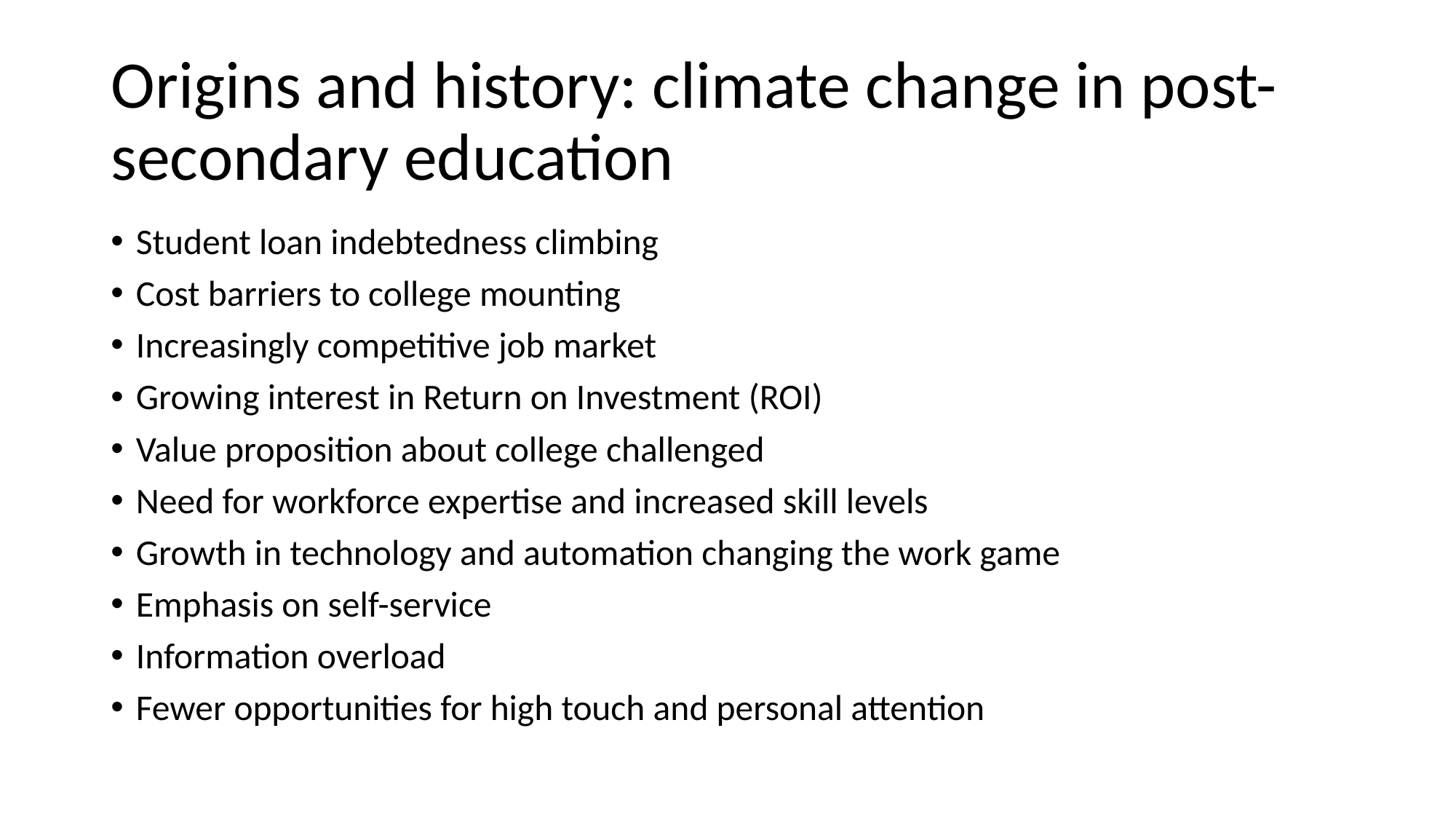

# Origins and history: climate change in post-secondary education
Student loan indebtedness climbing
Cost barriers to college mounting
Increasingly competitive job market
Growing interest in Return on Investment (ROI)
Value proposition about college challenged
Need for workforce expertise and increased skill levels
Growth in technology and automation changing the work game
Emphasis on self-service
Information overload
Fewer opportunities for high touch and personal attention